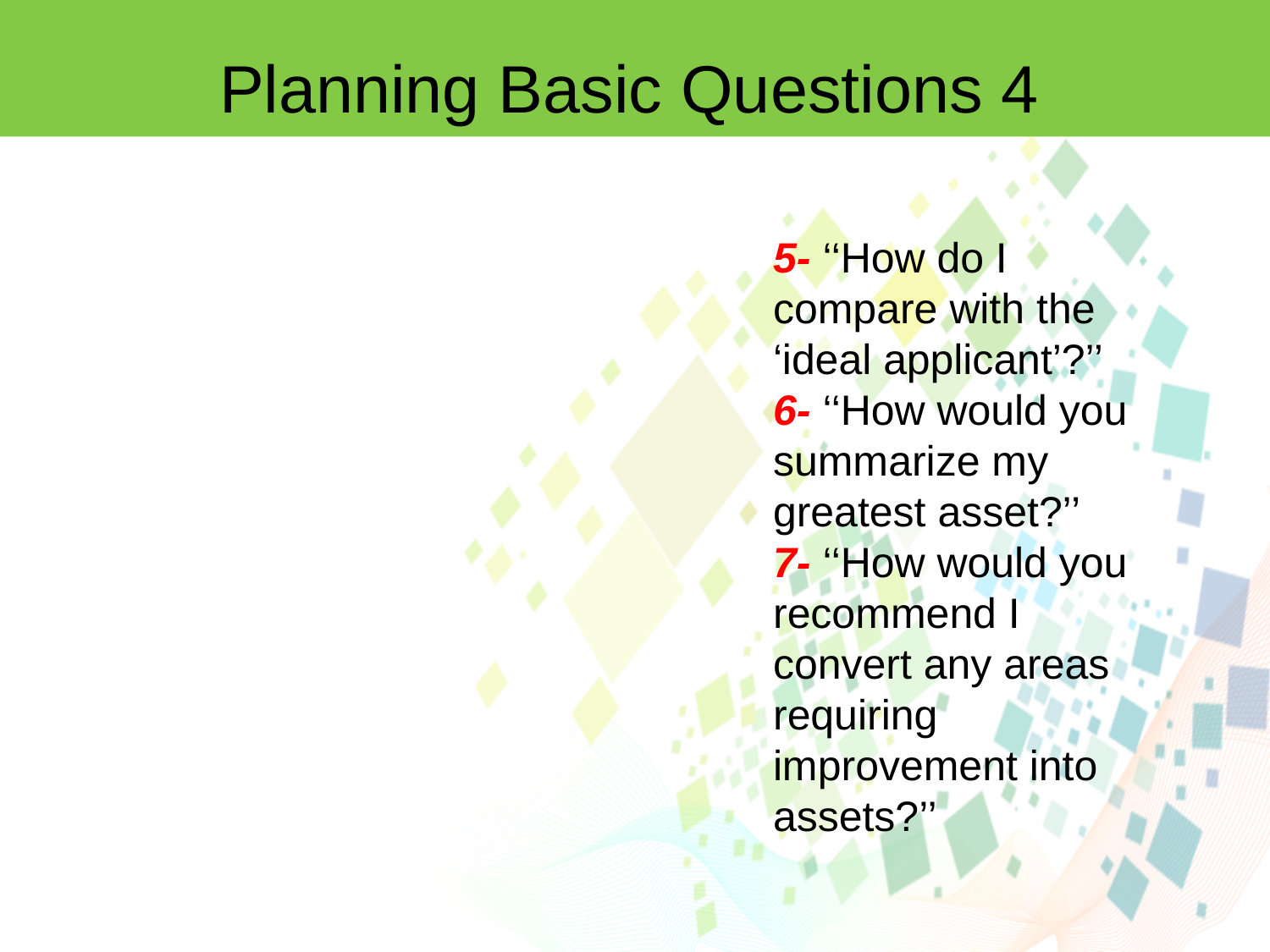

Planning Basic Questions 4
5- ‘‘How do I compare with the ‘ideal applicant’?’’
6- ‘‘How would you summarize my greatest asset?’’
7- ‘‘How would you recommend I convert any areas requiring improvement into
assets?’’